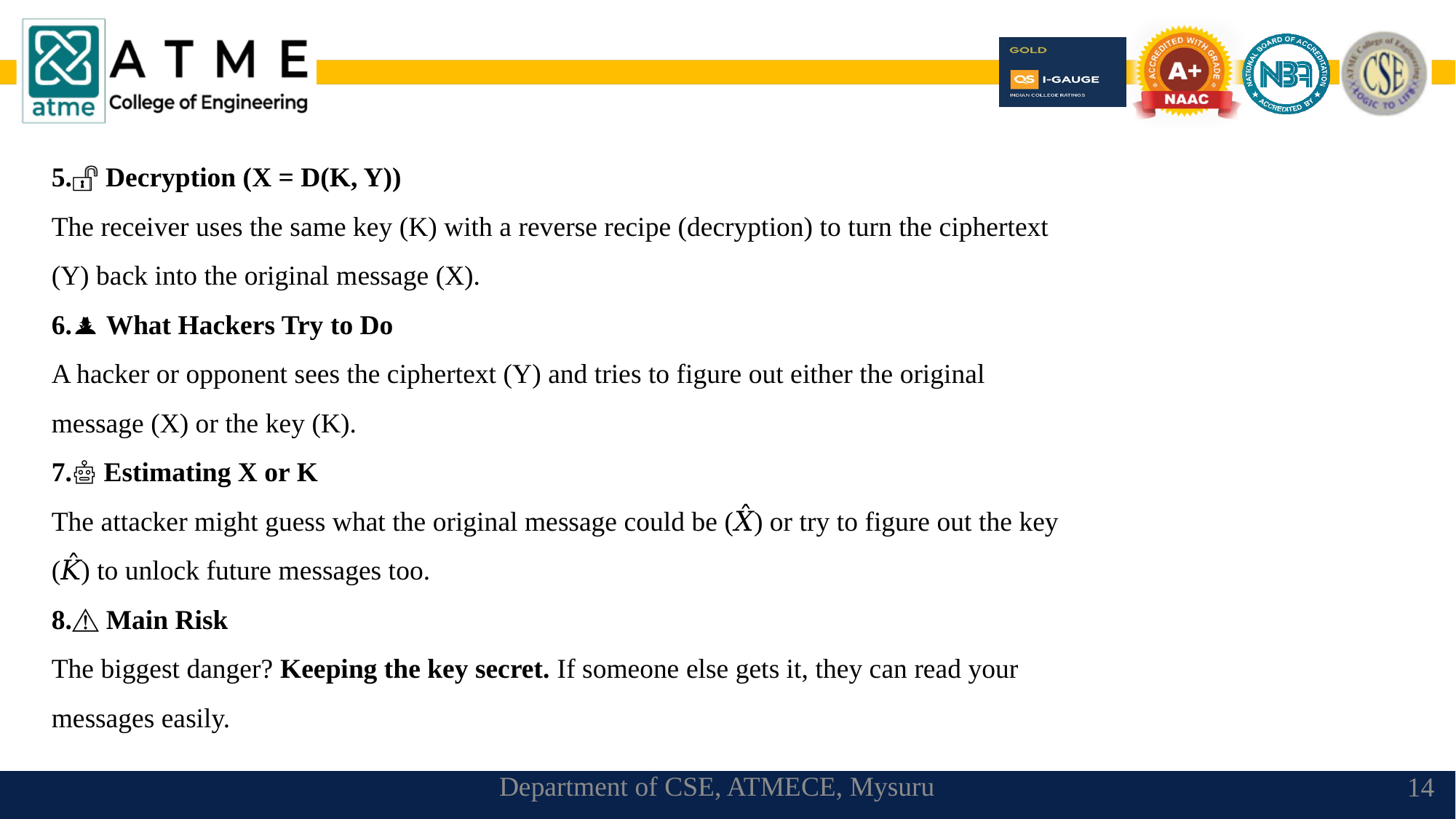

🔓 Decryption (X = D(K, Y))
The receiver uses the same key (K) with a reverse recipe (decryption) to turn the ciphertext (Y) back into the original message (X).
🕵️ What Hackers Try to Do
A hacker or opponent sees the ciphertext (Y) and tries to figure out either the original message (X) or the key (K).
🤖 Estimating X or K
The attacker might guess what the original message could be (𝑋̂) or try to figure out the key (𝐾̂) to unlock future messages too.
⚠️ Main Risk
The biggest danger? Keeping the key secret. If someone else gets it, they can read your messages easily.

Department of CSE, ATMECE, Mysuru
14